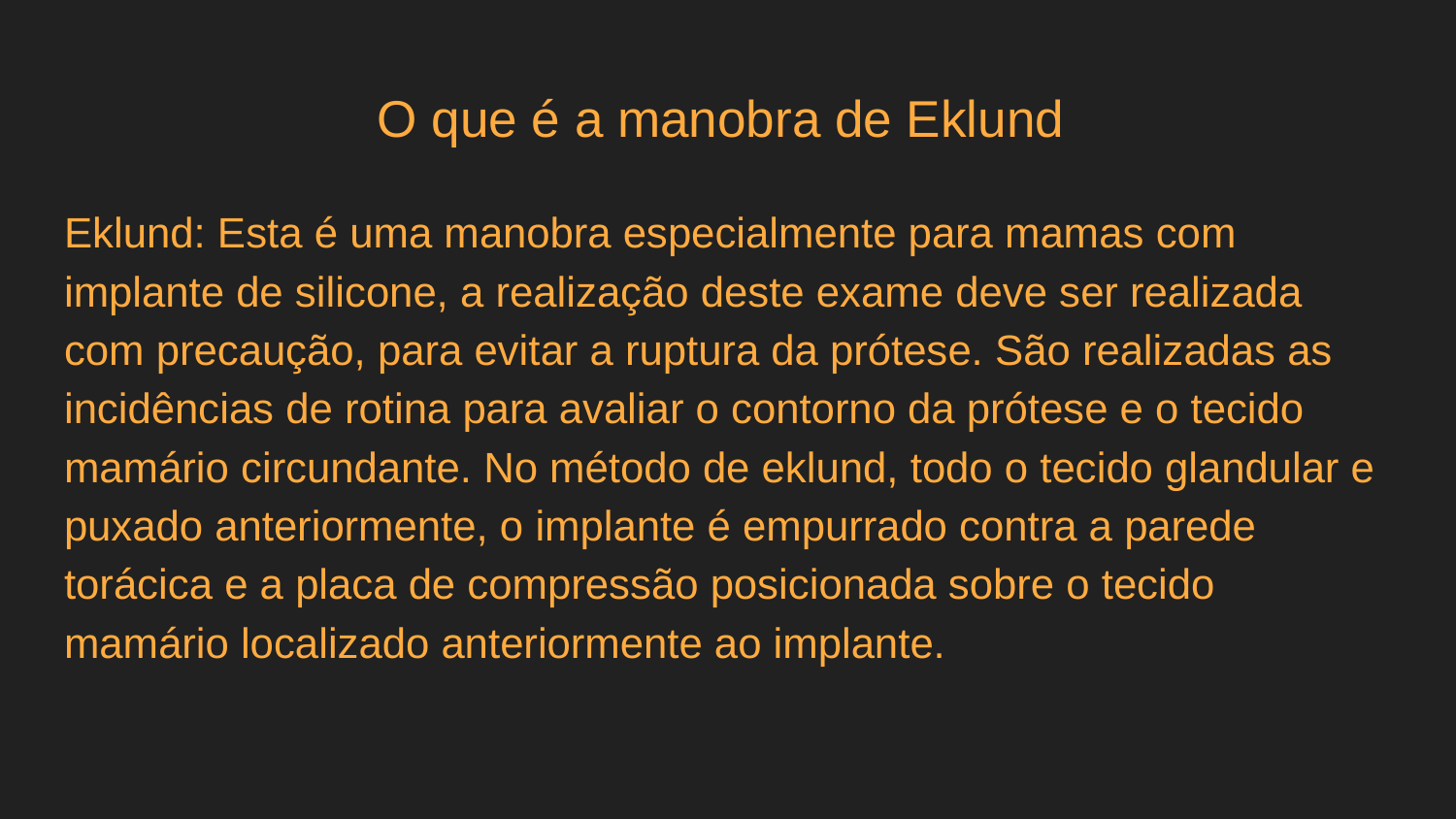

# O que é a manobra de Eklund
Eklund: Esta é uma manobra especialmente para mamas com implante de silicone, a realização deste exame deve ser realizada com precaução, para evitar a ruptura da prótese. São realizadas as incidências de rotina para avaliar o contorno da prótese e o tecido mamário circundante. No método de eklund, todo o tecido glandular e puxado anteriormente, o implante é empurrado contra a parede torácica e a placa de compressão posicionada sobre o tecido mamário localizado anteriormente ao implante.